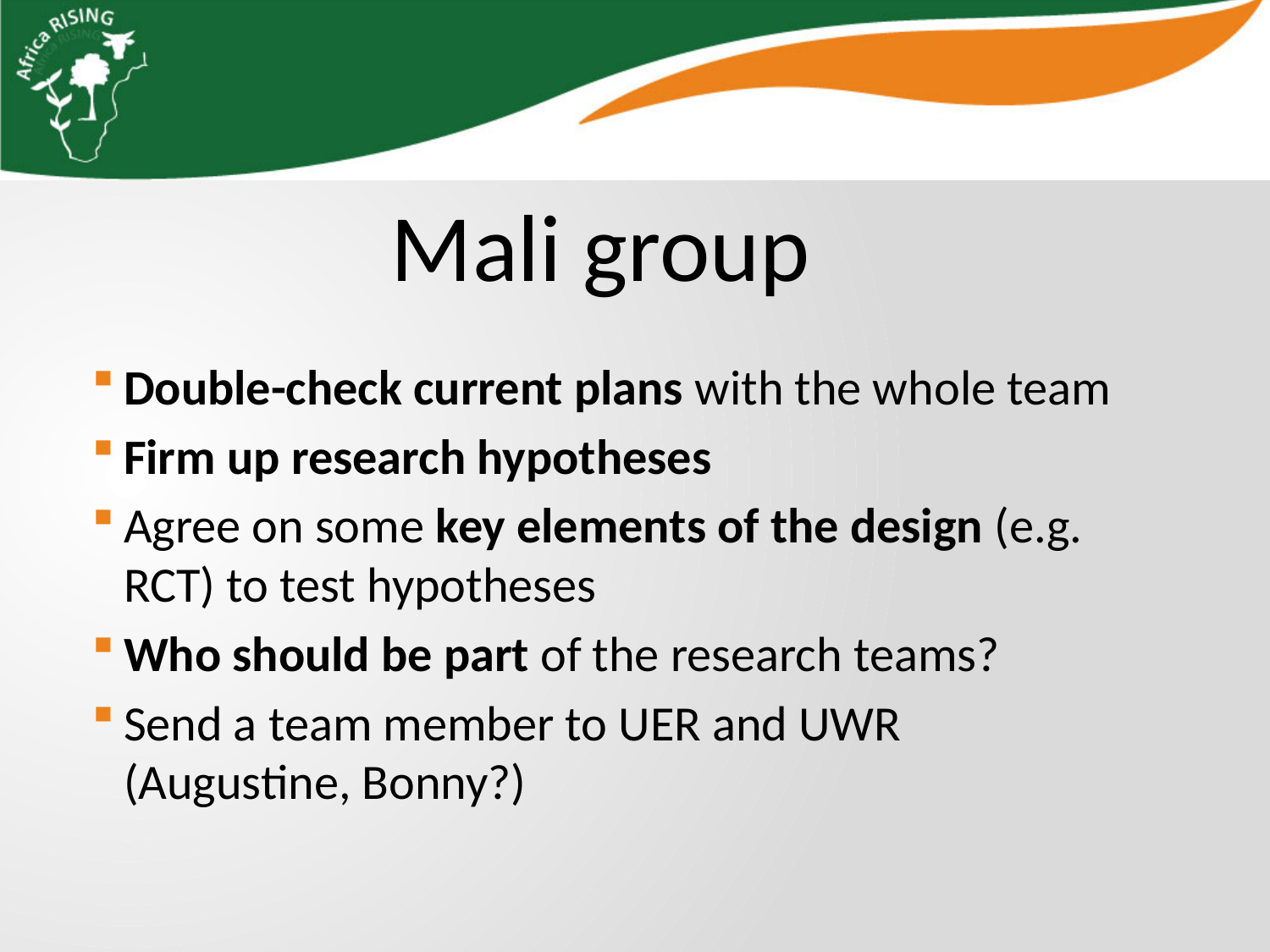

Mali group
Double-check current plans with the whole team
Firm up research hypotheses
Agree on some key elements of the design (e.g. RCT) to test hypotheses
Who should be part of the research teams?
Send a team member to UER and UWR (Augustine, Bonny?)